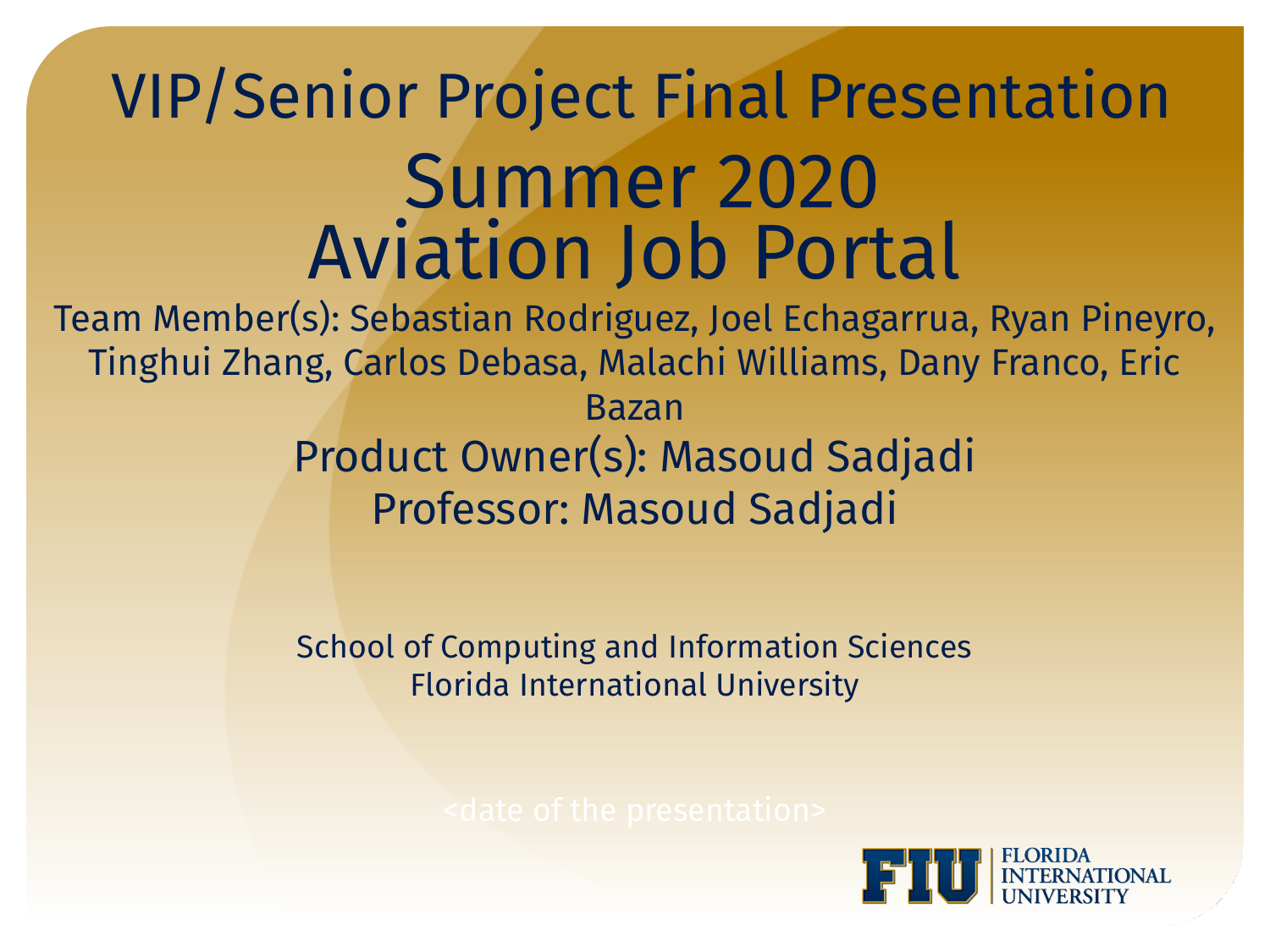

VIP/Senior Project Final Presentation
Summer 2020

# Aviation Job Portal Team Member(s): Sebastian Rodriguez, Joel Echagarrua, Ryan Pineyro, Tinghui Zhang, Carlos Debasa, Malachi Williams, Dany Franco, Eric Bazan Product Owner(s): Masoud Sadjadi Professor: Masoud Sadjadi School of Computing and Information Sciences Florida International University
<date of the presentation>